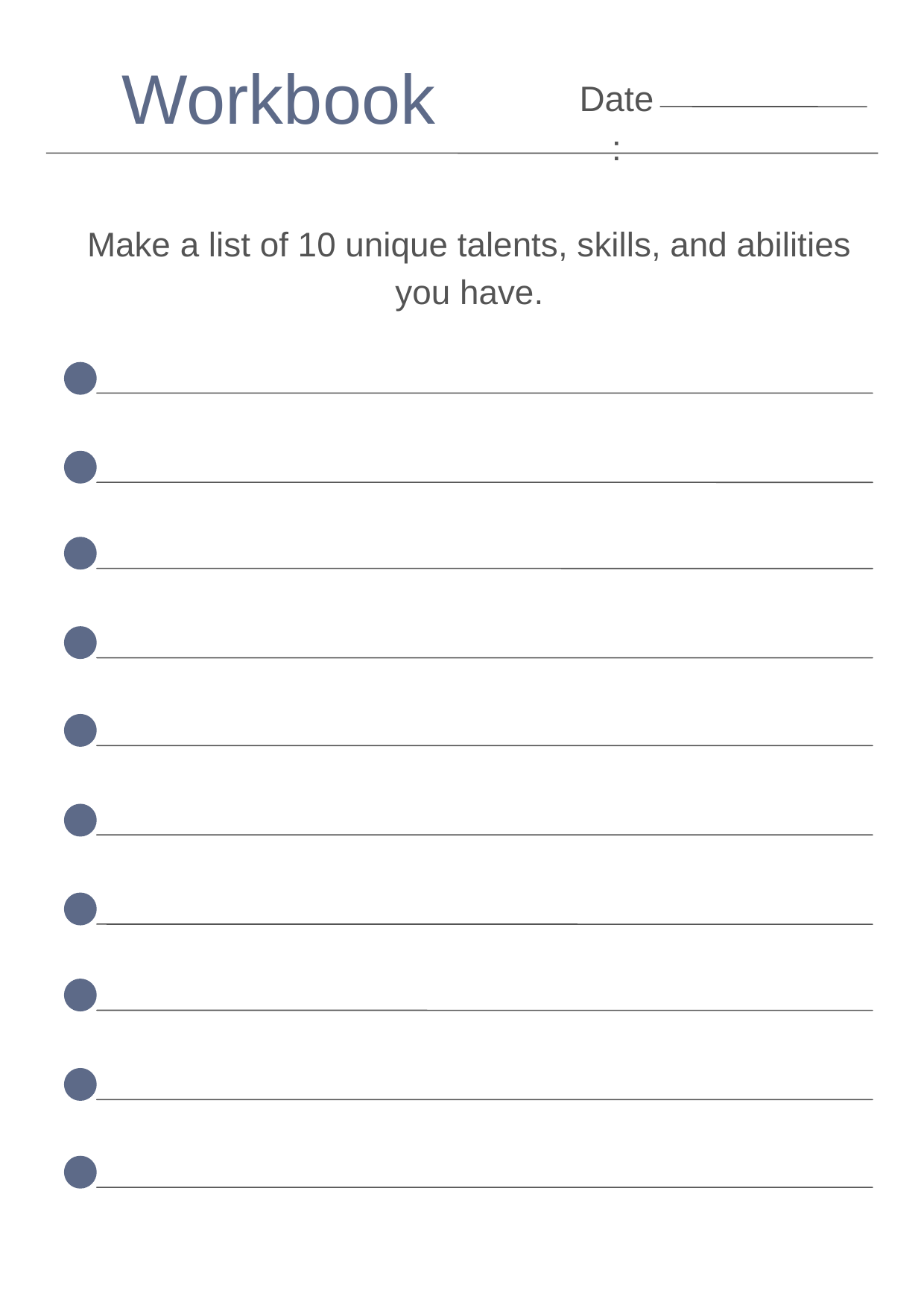

Workbook
Date:

Make a list of 10 unique talents, skills, and abilities you have.